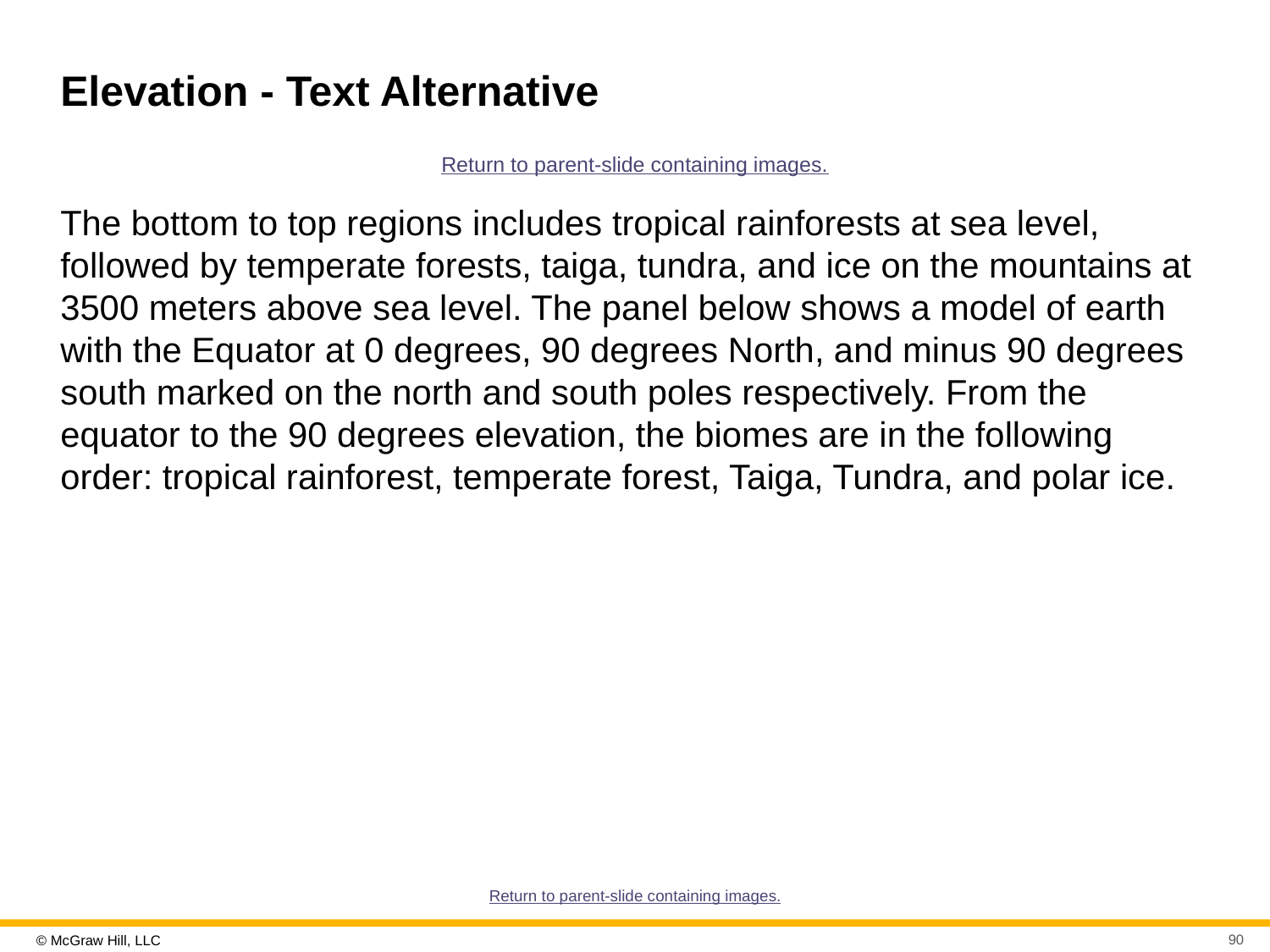

# Elevation - Text Alternative
Return to parent-slide containing images.
The bottom to top regions includes tropical rainforests at sea level, followed by temperate forests, taiga, tundra, and ice on the mountains at 3500 meters above sea level. The panel below shows a model of earth with the Equator at 0 degrees, 90 degrees North, and minus 90 degrees south marked on the north and south poles respectively. From the equator to the 90 degrees elevation, the biomes are in the following order: tropical rainforest, temperate forest, Taiga, Tundra, and polar ice.
Return to parent-slide containing images.
90